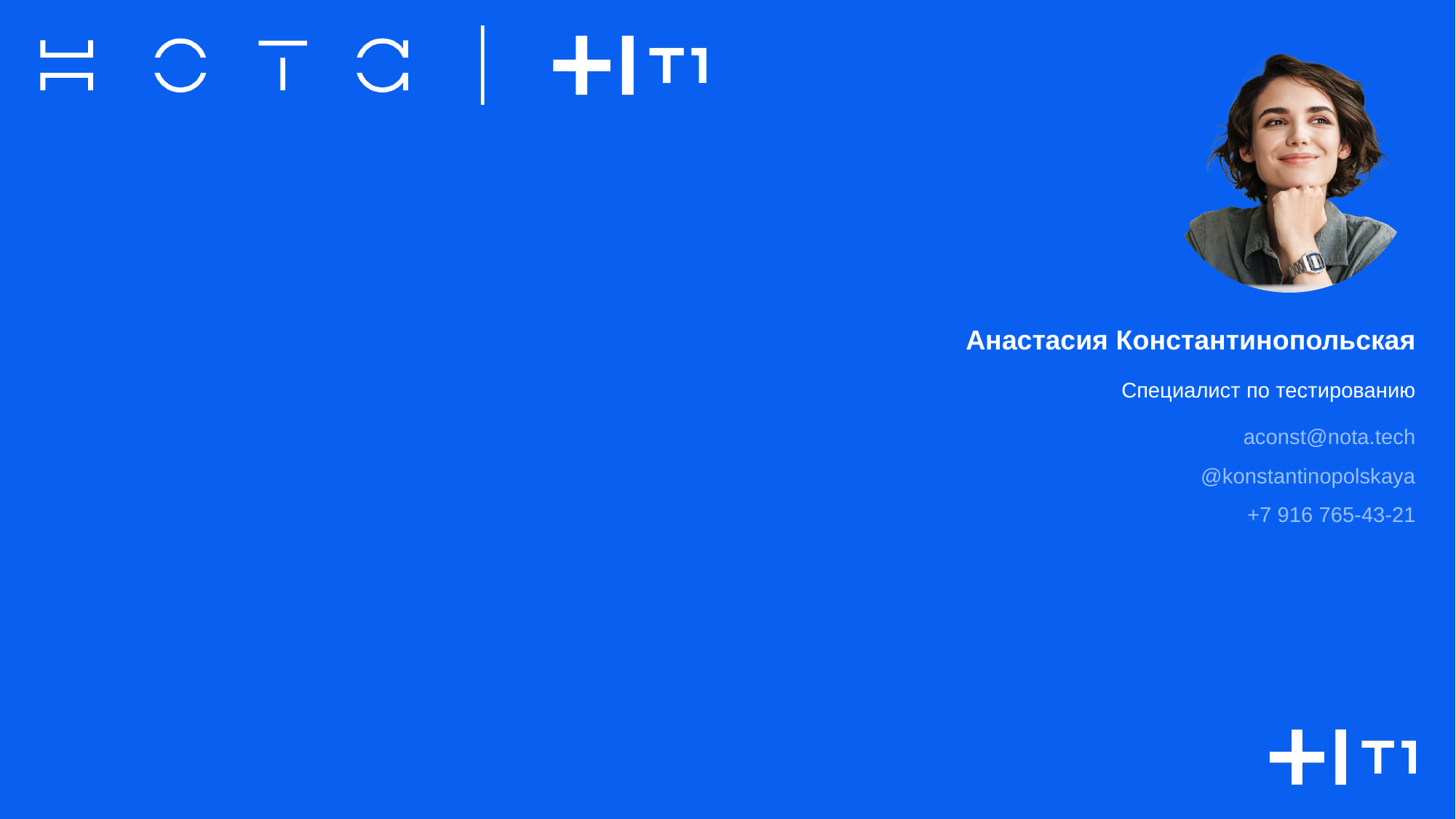

Анастасия Константинопольская
Специалист по тестированию
aconst@nota.tech
@konstantinopolskaya
+7 916 765-43-21
#